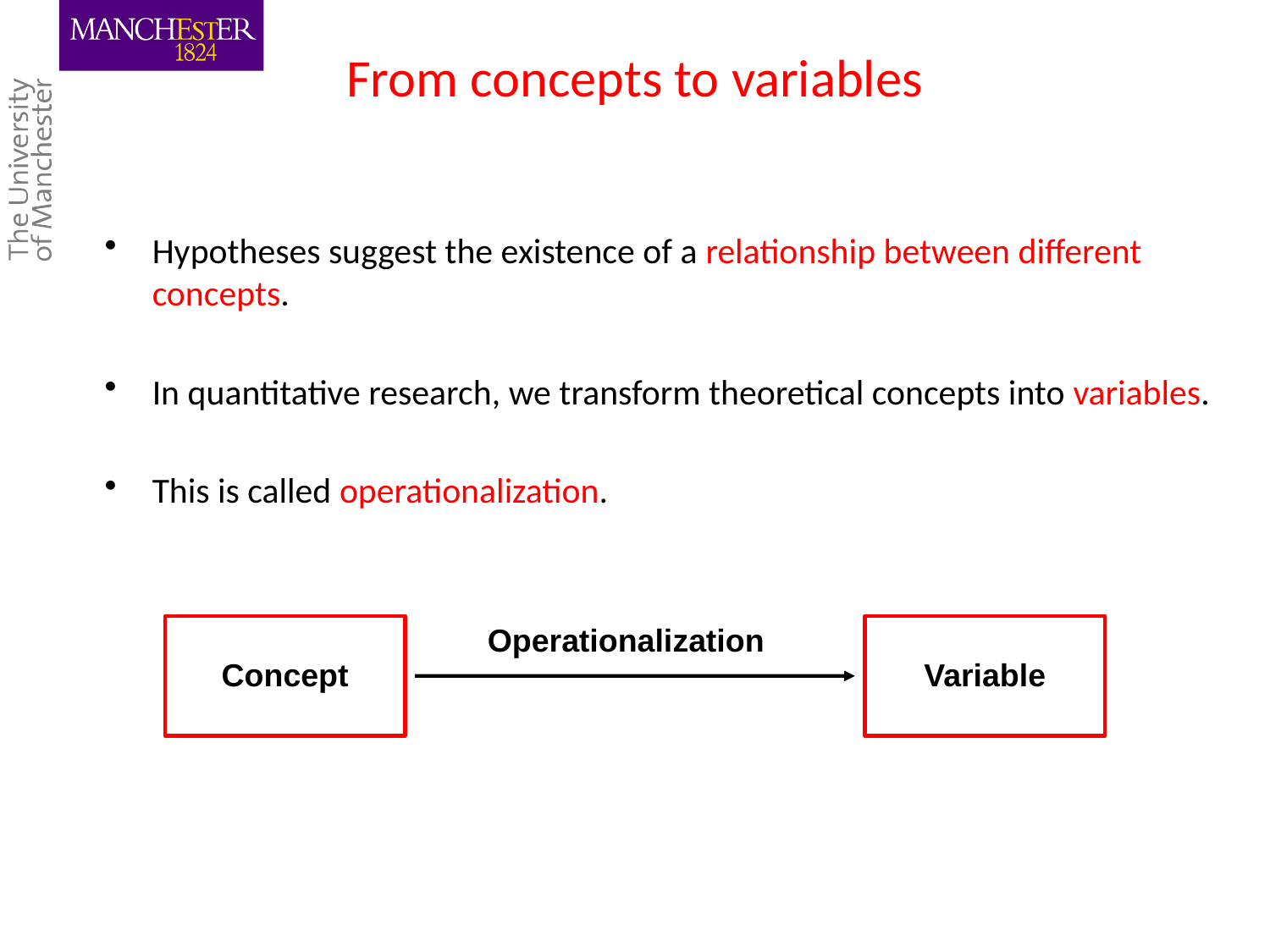

# From concepts to variables
Hypotheses suggest the existence of a relationship between different concepts.

In quantitative research, we transform theoretical concepts into variables.

This is called operationalization.

Variable
Operationalization
Concept